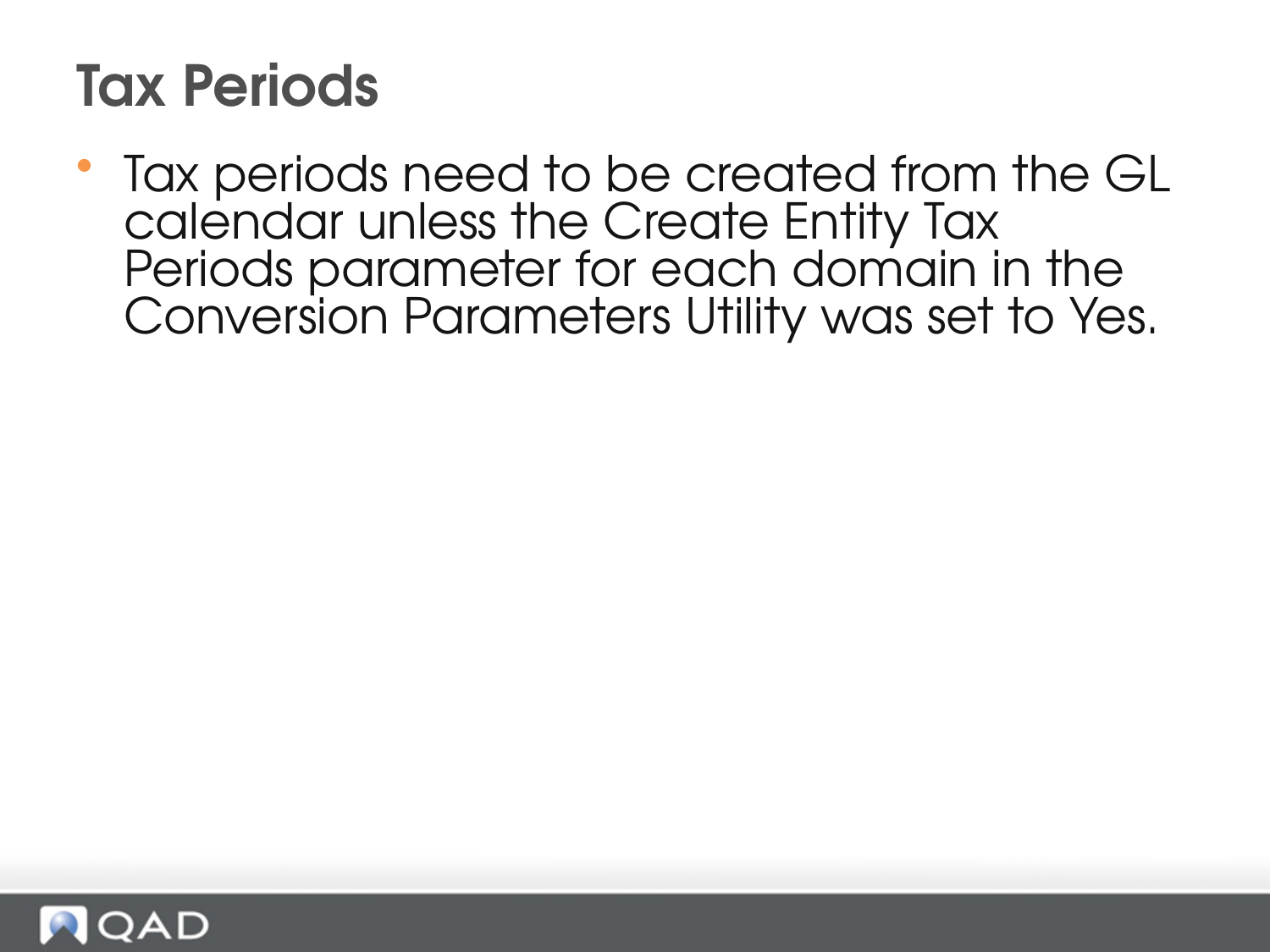

# Tax Periods

Tax periods need to be created from the GL calendar unless the Create Entity Tax Periods parameter for each domain in the Conversion Parameters Utility was set to Yes.